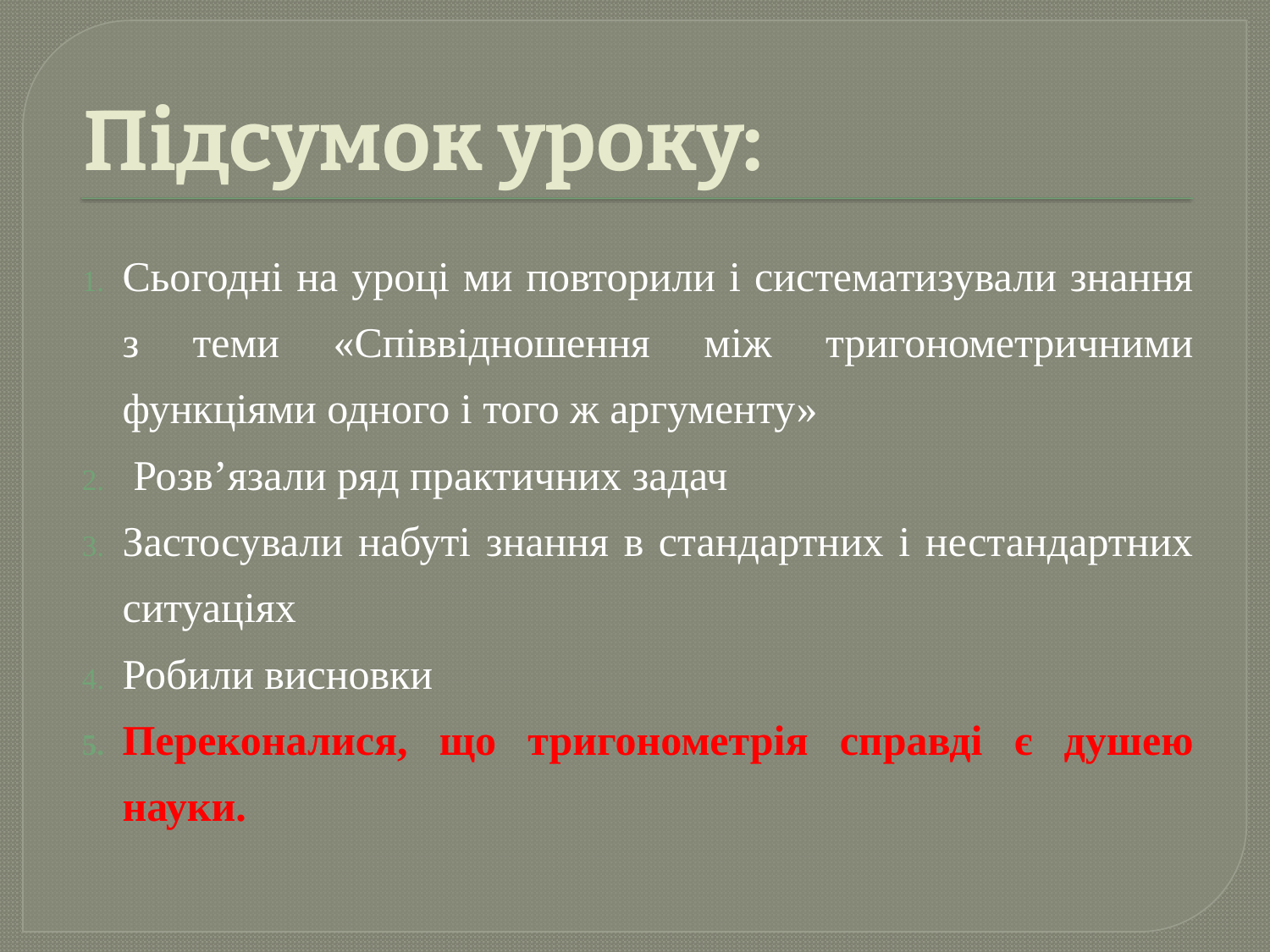

# Підсумок уроку:
Сьогодні на уроці ми повторили і систематизували знання з теми «Співвідношення між тригонометричними функціями одного і того ж аргументу»
 Розв’язали ряд практичних задач
Застосували набуті знання в стандартних і нестандартних ситуаціях
Робили висновки
Переконалися, що тригонометрія справді є душею науки.